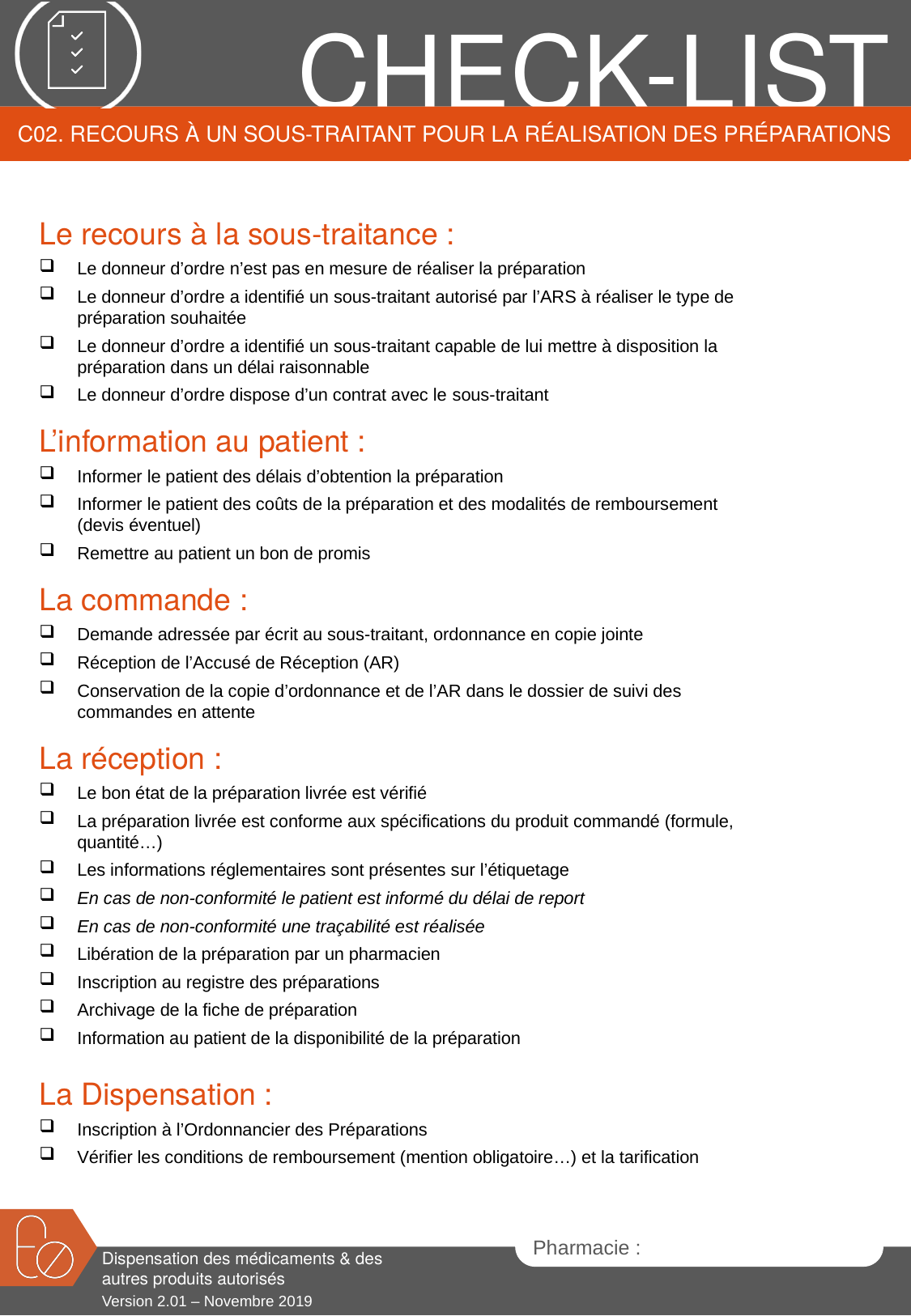

# C02. recours à un sous-traitant pour la réalisation des préparations
Le recours à la sous-traitance :
Le donneur d’ordre n’est pas en mesure de réaliser la préparation
Le donneur d’ordre a identifié un sous-traitant autorisé par l’ARS à réaliser le type de préparation souhaitée
Le donneur d’ordre a identifié un sous-traitant capable de lui mettre à disposition la préparation dans un délai raisonnable
Le donneur d’ordre dispose d’un contrat avec le sous-traitant
L’information au patient :
Informer le patient des délais d’obtention la préparation
Informer le patient des coûts de la préparation et des modalités de remboursement (devis éventuel)
Remettre au patient un bon de promis
La commande :
Demande adressée par écrit au sous-traitant, ordonnance en copie jointe
Réception de l’Accusé de Réception (AR)
Conservation de la copie d’ordonnance et de l’AR dans le dossier de suivi des commandes en attente
La réception :
Le bon état de la préparation livrée est vérifié
La préparation livrée est conforme aux spécifications du produit commandé (formule, quantité…)
Les informations réglementaires sont présentes sur l’étiquetage
En cas de non-conformité le patient est informé du délai de report
En cas de non-conformité une traçabilité est réalisée
Libération de la préparation par un pharmacien
Inscription au registre des préparations
Archivage de la fiche de préparation
Information au patient de la disponibilité de la préparation
La Dispensation :
Inscription à l’Ordonnancier des Préparations
Vérifier les conditions de remboursement (mention obligatoire…) et la tarification